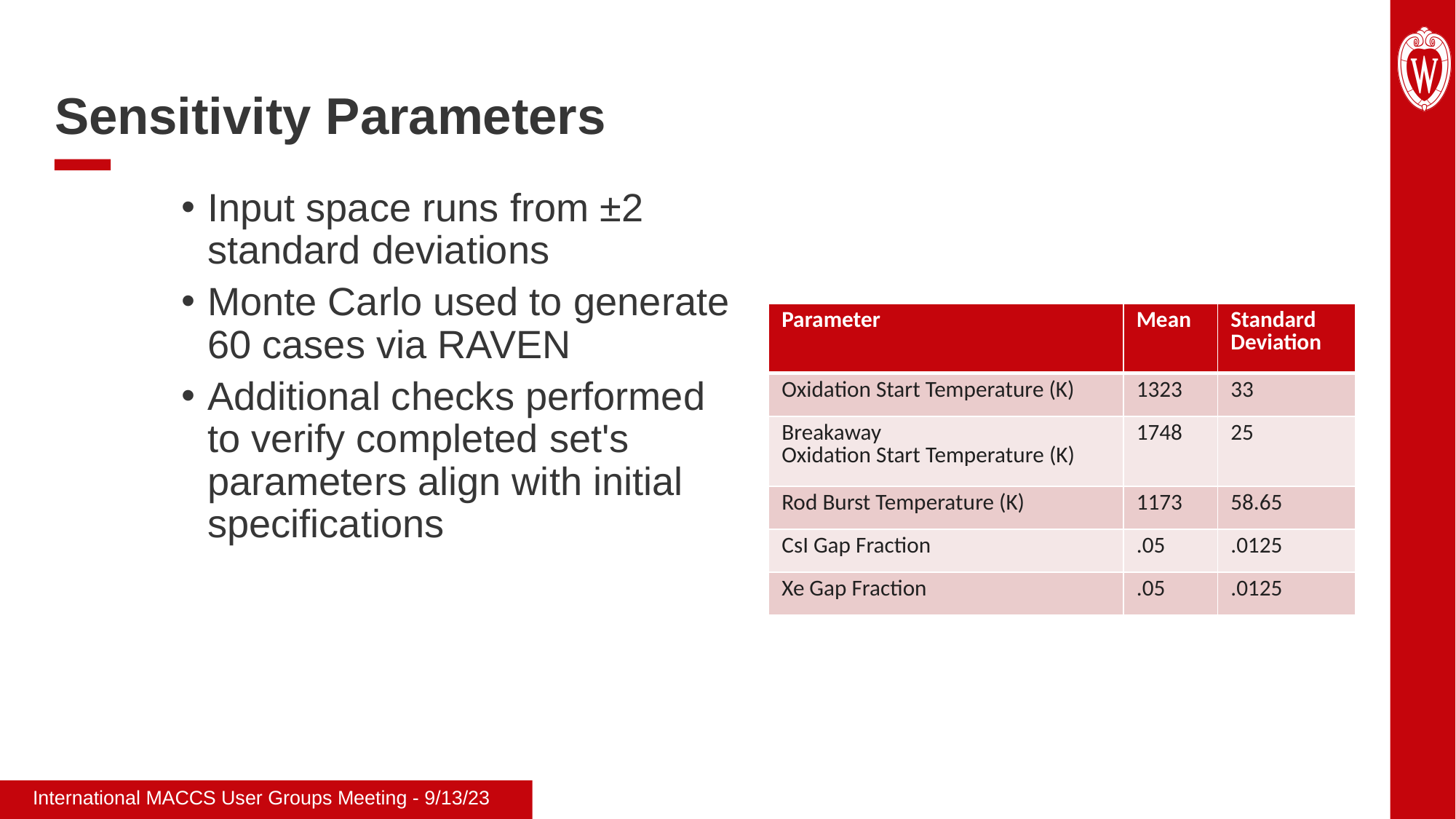

Sensitivity Parameters
Input space runs from ±2 standard deviations
Monte Carlo used to generate 60 cases via RAVEN
Additional checks performed to verify completed set's parameters align with initial specifications
| Parameter​​ | Mean​​ | Standard Deviation ​​ |
| --- | --- | --- |
| Oxidation Start Temperature (K)​​ | 1323​​ | 33​​ |
| Breakaway Oxidation Start Temperature (K)​​ | 1748​​ | 25​ |
| Rod Burst Temperature (K)​​ | 1173​​ | 58.65​ |
| CsI Gap Fraction​​ | .05​​ | .0125​​ |
| Xe Gap Fraction​​ | .05​​ | .0125​​ |
International MACCS User Groups Meeting - 9/13/23